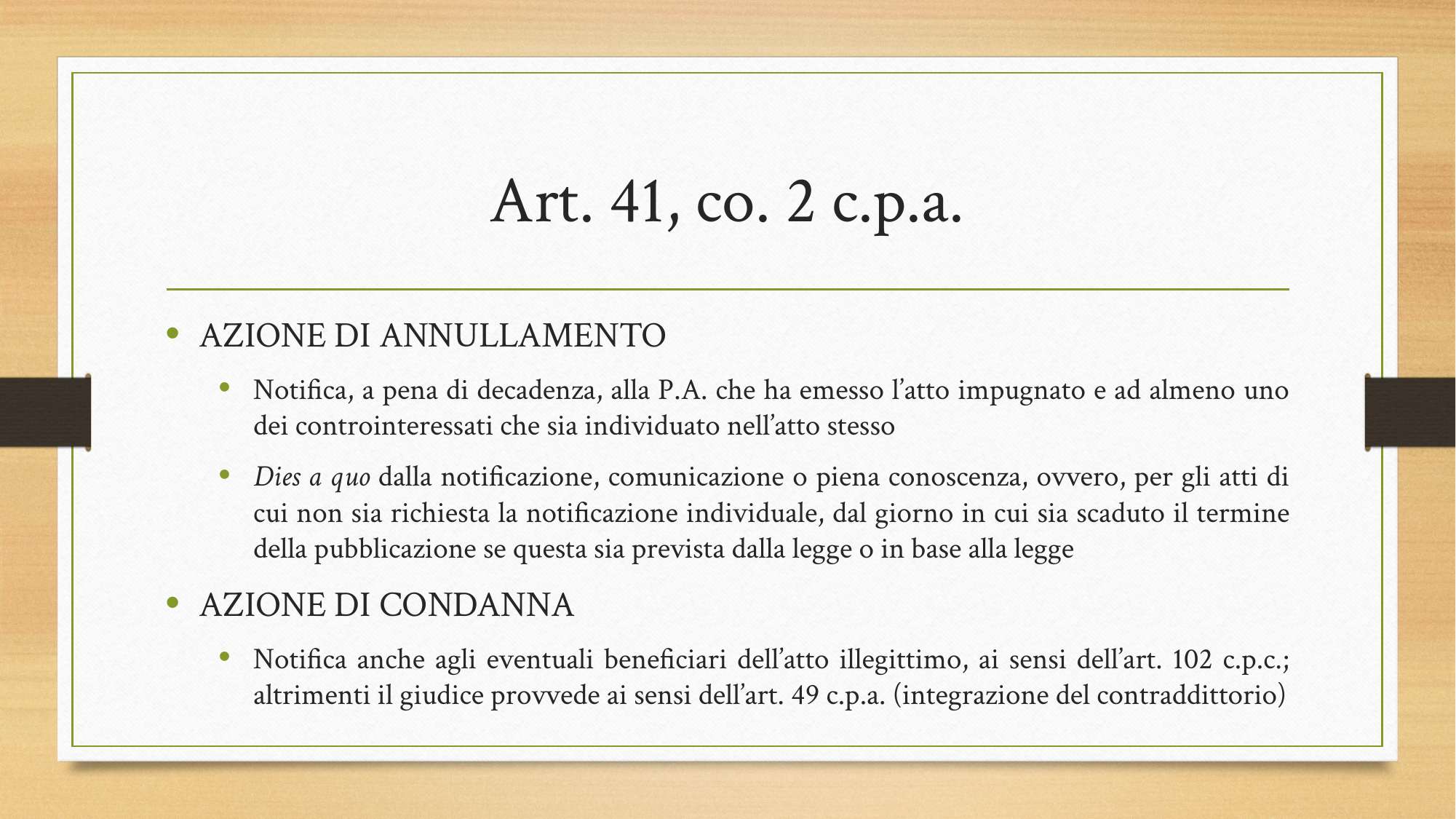

# Art. 41, co. 2 c.p.a.
AZIONE DI ANNULLAMENTO
Notifica, a pena di decadenza, alla P.A. che ha emesso l’atto impugnato e ad almeno uno dei controinteressati che sia individuato nell’atto stesso
Dies a quo dalla notificazione, comunicazione o piena conoscenza, ovvero, per gli atti di cui non sia richiesta la notificazione individuale, dal giorno in cui sia scaduto il termine della pubblicazione se questa sia prevista dalla legge o in base alla legge
AZIONE DI CONDANNA
Notifica anche agli eventuali beneficiari dell’atto illegittimo, ai sensi dell’art. 102 c.p.c.; altrimenti il giudice provvede ai sensi dell’art. 49 c.p.a. (integrazione del contraddittorio)